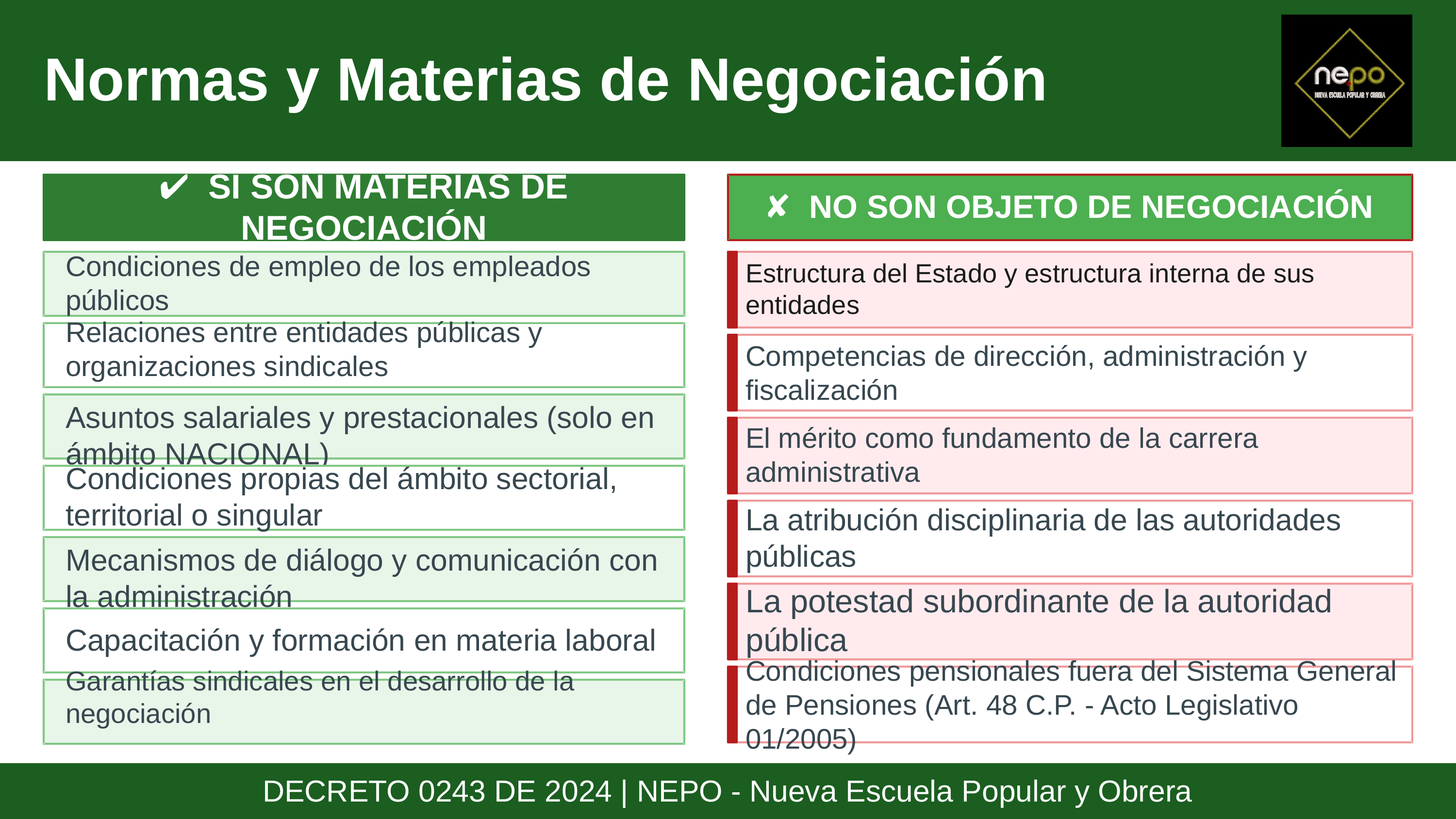

Normas y Materias de Negociación

✔  SÍ SON MATERIAS DE NEGOCIACIÓN

✘  NO SON OBJETO DE NEGOCIACIÓN

Condiciones de empleo de los empleados públicos

Estructura del Estado y estructura interna de sus entidades

Relaciones entre entidades públicas y organizaciones sindicales

Competencias de dirección, administración y fiscalización

Asuntos salariales y prestacionales (solo en ámbito NACIONAL)

El mérito como fundamento de la carrera administrativa

Condiciones propias del ámbito sectorial, territorial o singular

La atribución disciplinaria de las autoridades públicas

Mecanismos de diálogo y comunicación con la administración

La potestad subordinante de la autoridad pública

Capacitación y formación en materia laboral

Garantías sindicales en el desarrollo de la negociación

Condiciones pensionales fuera del Sistema General de Pensiones (Art. 48 C.P. - Acto Legislativo 01/2005)

DECRETO 0243 DE 2024 | NEPO - Nueva Escuela Popular y Obrera